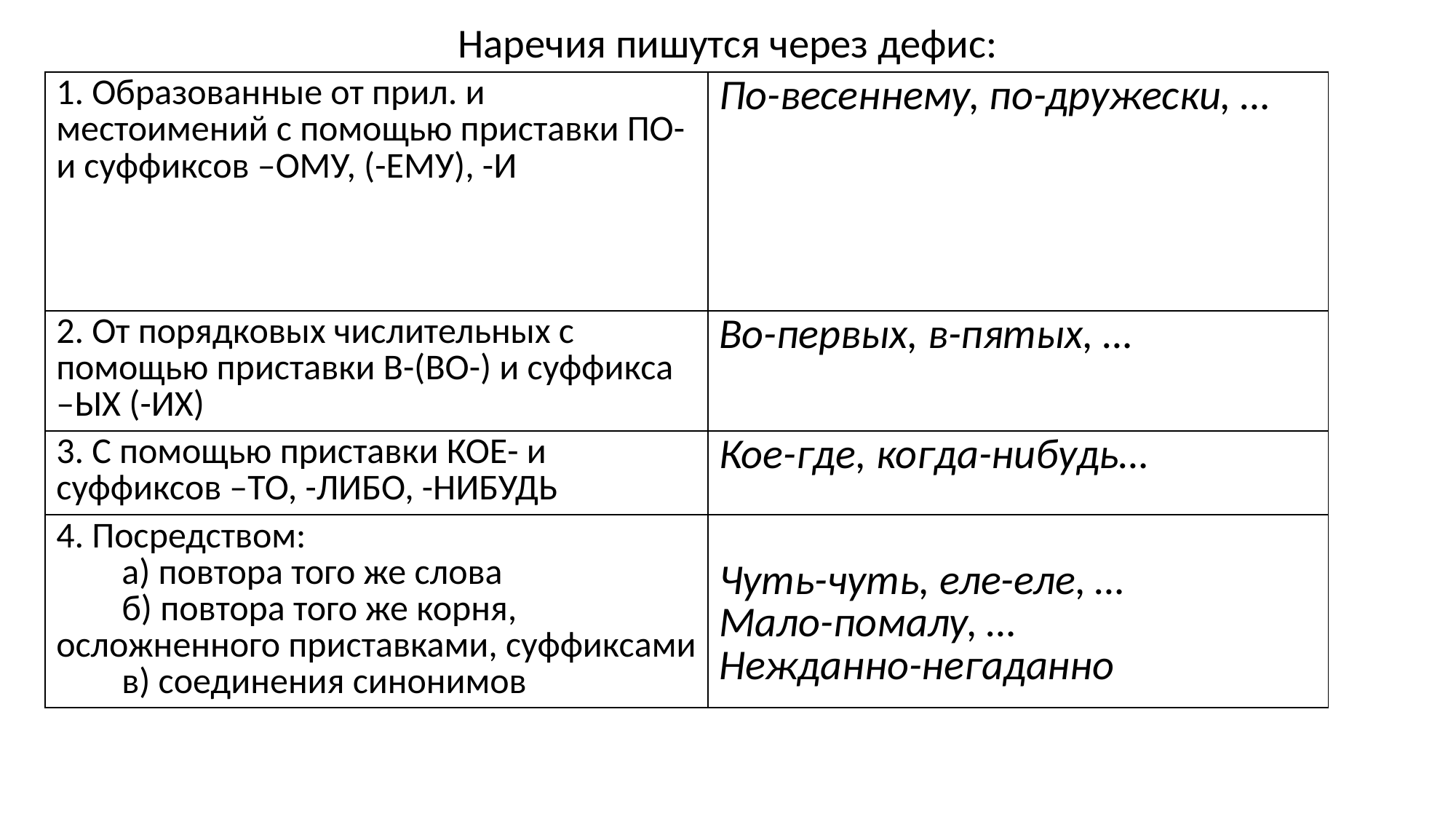

# Наречия пишутся через дефис:
| 1. Образованные от прил. и местоимений с помощью приставки ПО- и суффиксов –ОМУ, (-ЕМУ), -И | По-весеннему, по-дружески, … |
| --- | --- |
| 2. От порядковых числительных с помощью приставки В-(ВО-) и суффикса –ЫХ (-ИХ) | Во-первых, в-пятых, … |
| 3. С помощью приставки КОЕ- и суффиксов –ТО, -ЛИБО, -НИБУДЬ | Кое-где, когда-нибудь… |
| 4. Посредством: а) повтора того же слова б) повтора того же корня, осложненного приставками, суффиксами в) соединения синонимов | Чуть-чуть, еле-еле, … Мало-помалу, … Нежданно-негаданно |